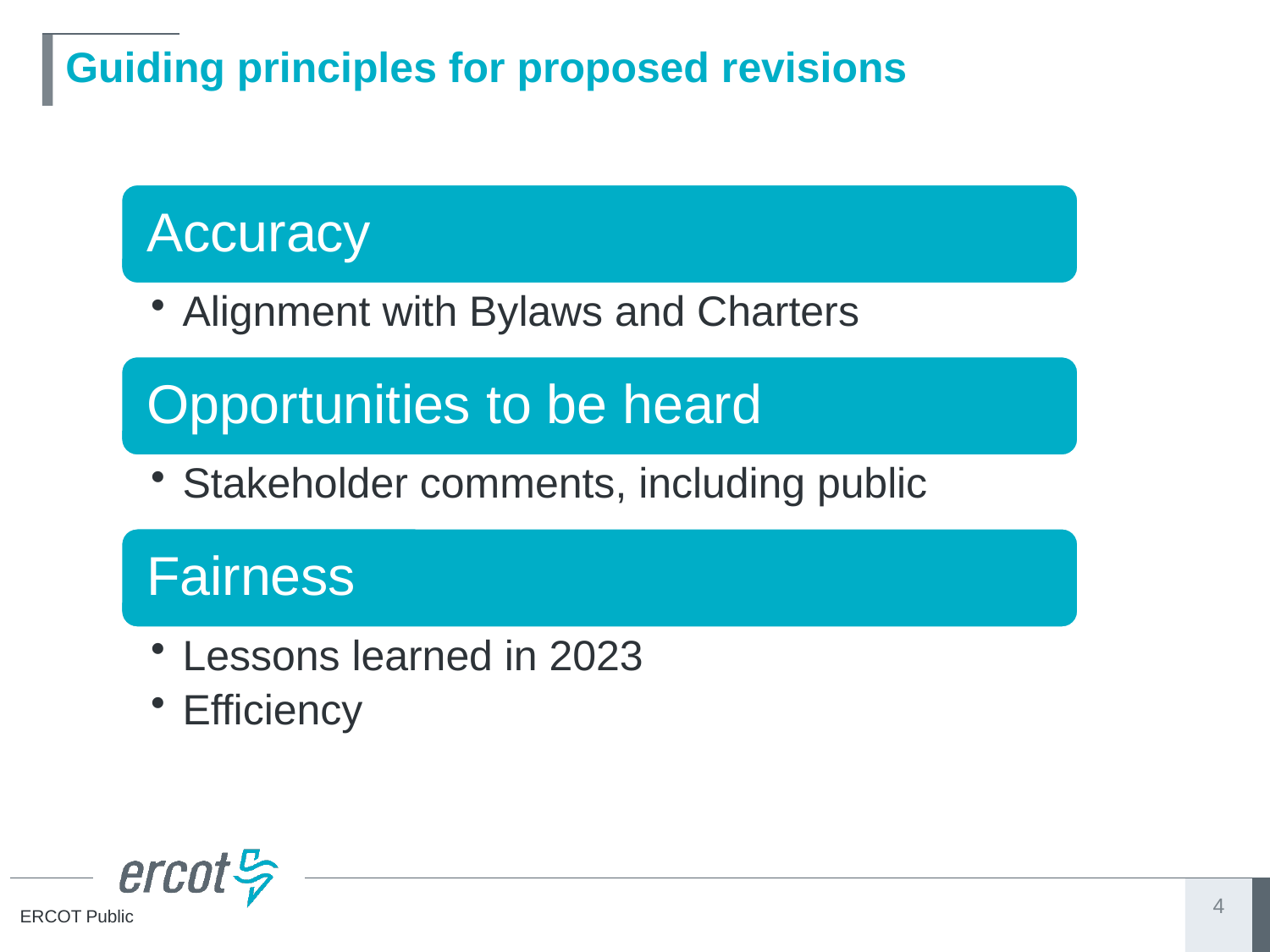

# Guiding principles for proposed revisions
Accuracy
Alignment with Bylaws and Charters
Opportunities to be heard
Stakeholder comments, including public
Fairness
Lessons learned in 2023
Efficiency
4